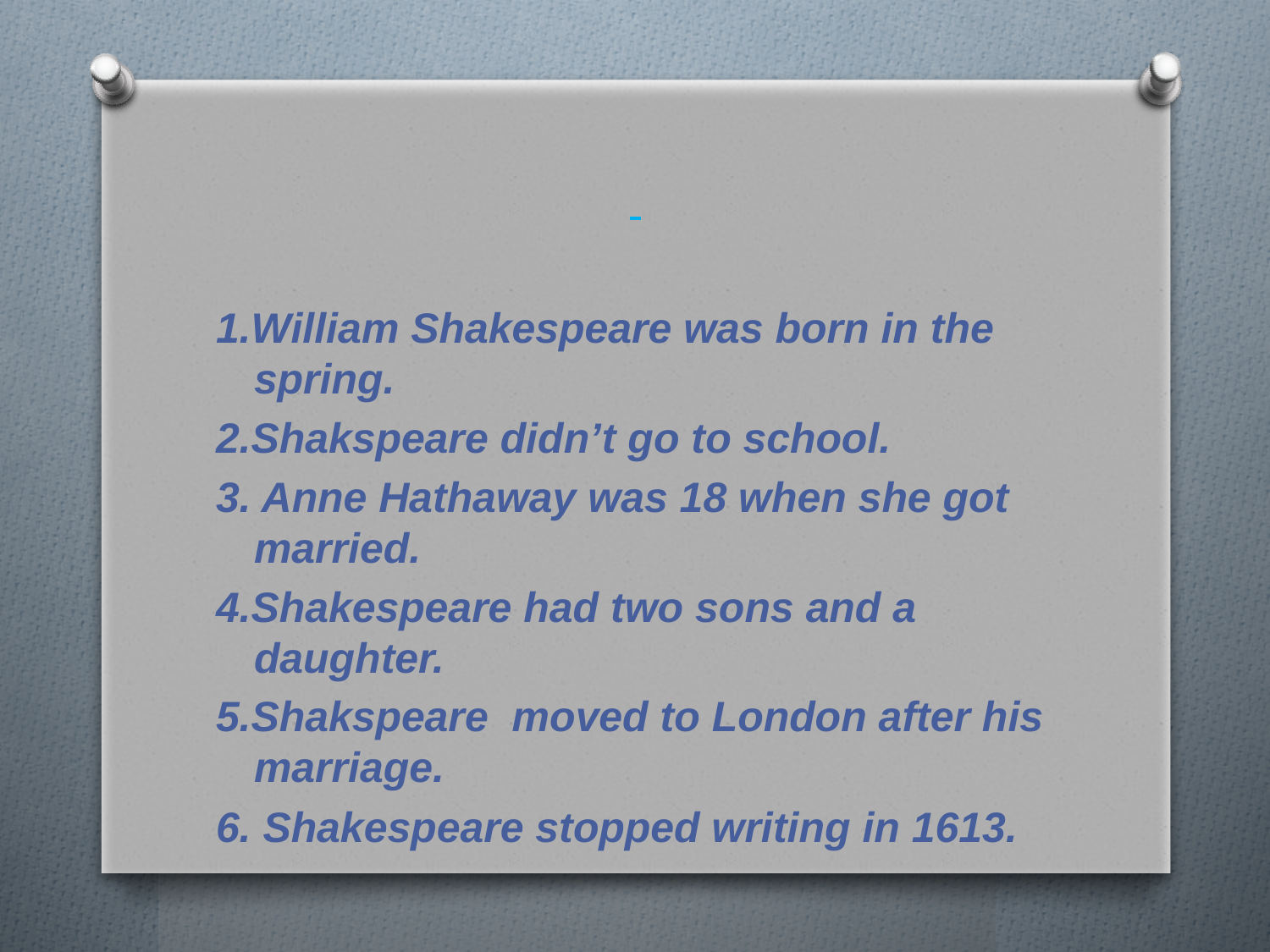

#
1.William Shakespeare was born in the spring.
2.Shakspeare didn’t go to school.
3. Anne Hathaway was 18 when she got married.
4.Shakespeare had two sons and a daughter.
5.Shakspeare  moved to London after his marriage.
6. Shakespeare stopped writing in 1613.